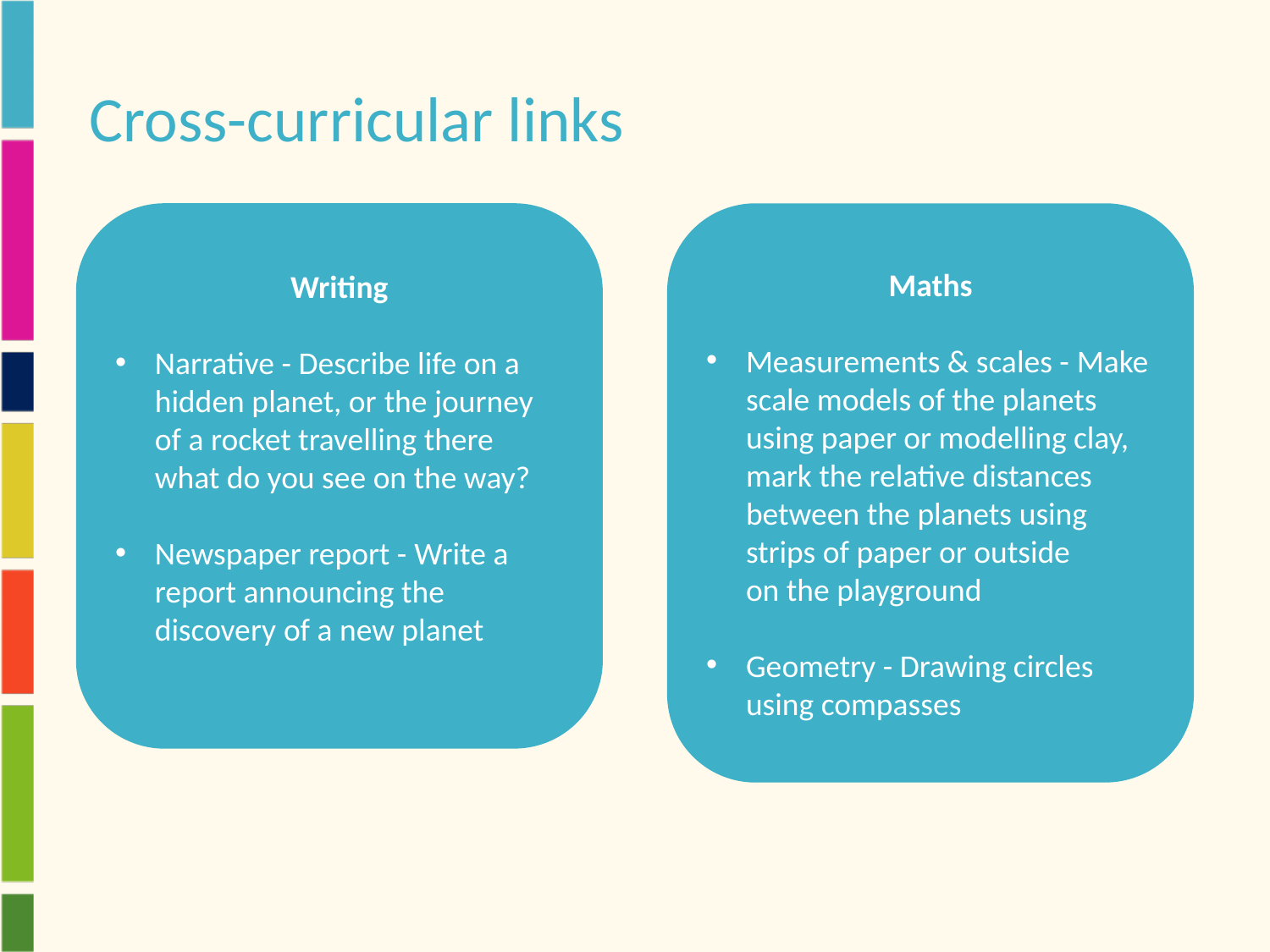

# Cross-curricular links
Writing

Narrative - Describe life on a hidden planet, or the journey of a rocket travelling there what do you see on the way?

Newspaper report - Write a report announcing the discovery of a new planet

Maths

Measurements & scales - Make scale models of the planets  using paper or modelling clay, mark the relative distances between the planets using strips of paper or outside on the playground
Geometry - Drawing circles using compasses